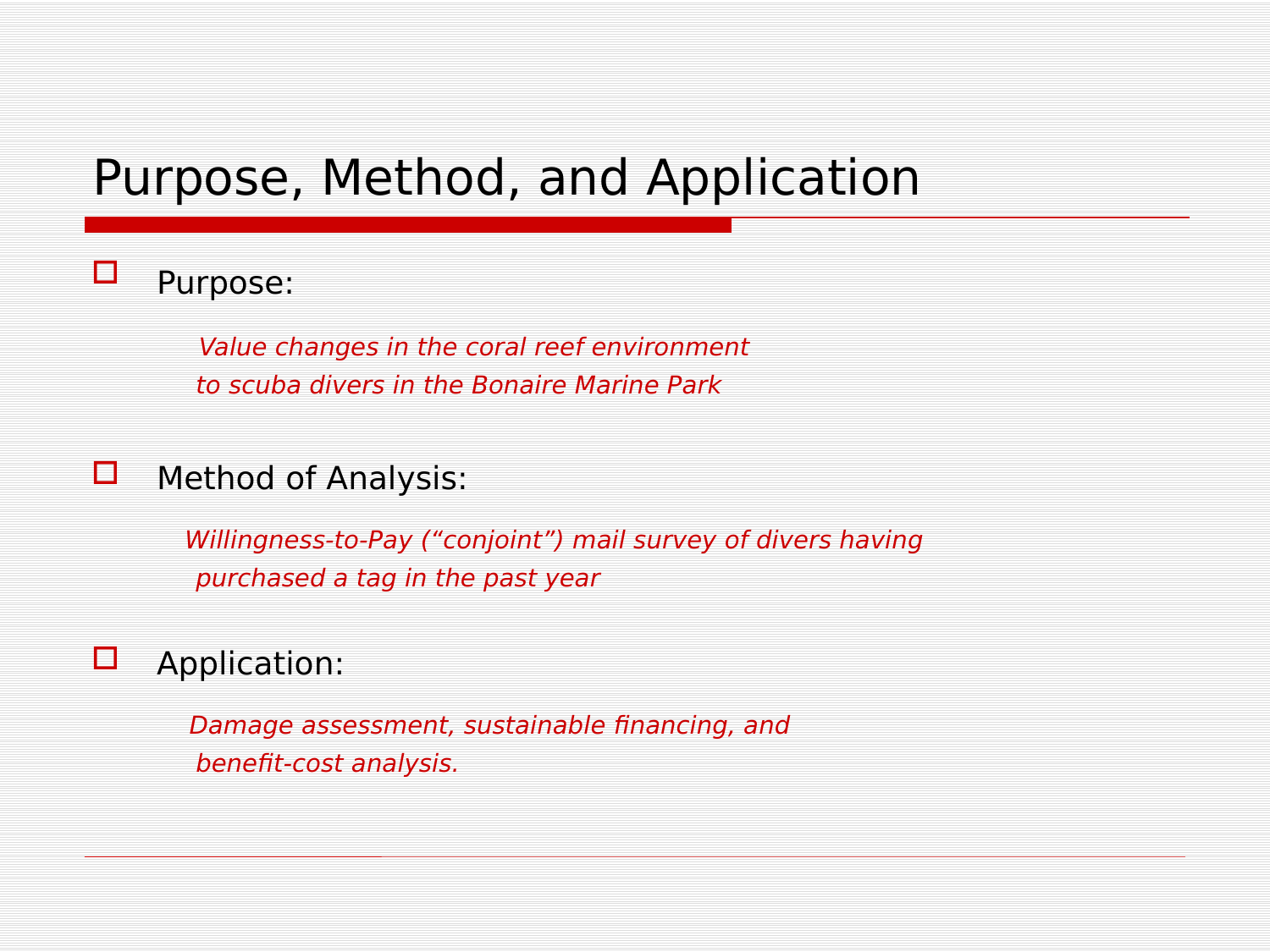

# Purpose, Method, and Application
Purpose:
   Value changes in the coral reef environment
     to scuba divers in the Bonaire Marine Park

Method of Analysis:
  Willingness-to-Pay (“conjoint”) mail survey of divers having
     purchased a tag in the past year

Application:
       Damage assessment, sustainable financing, and
 	     benefit-cost analysis.